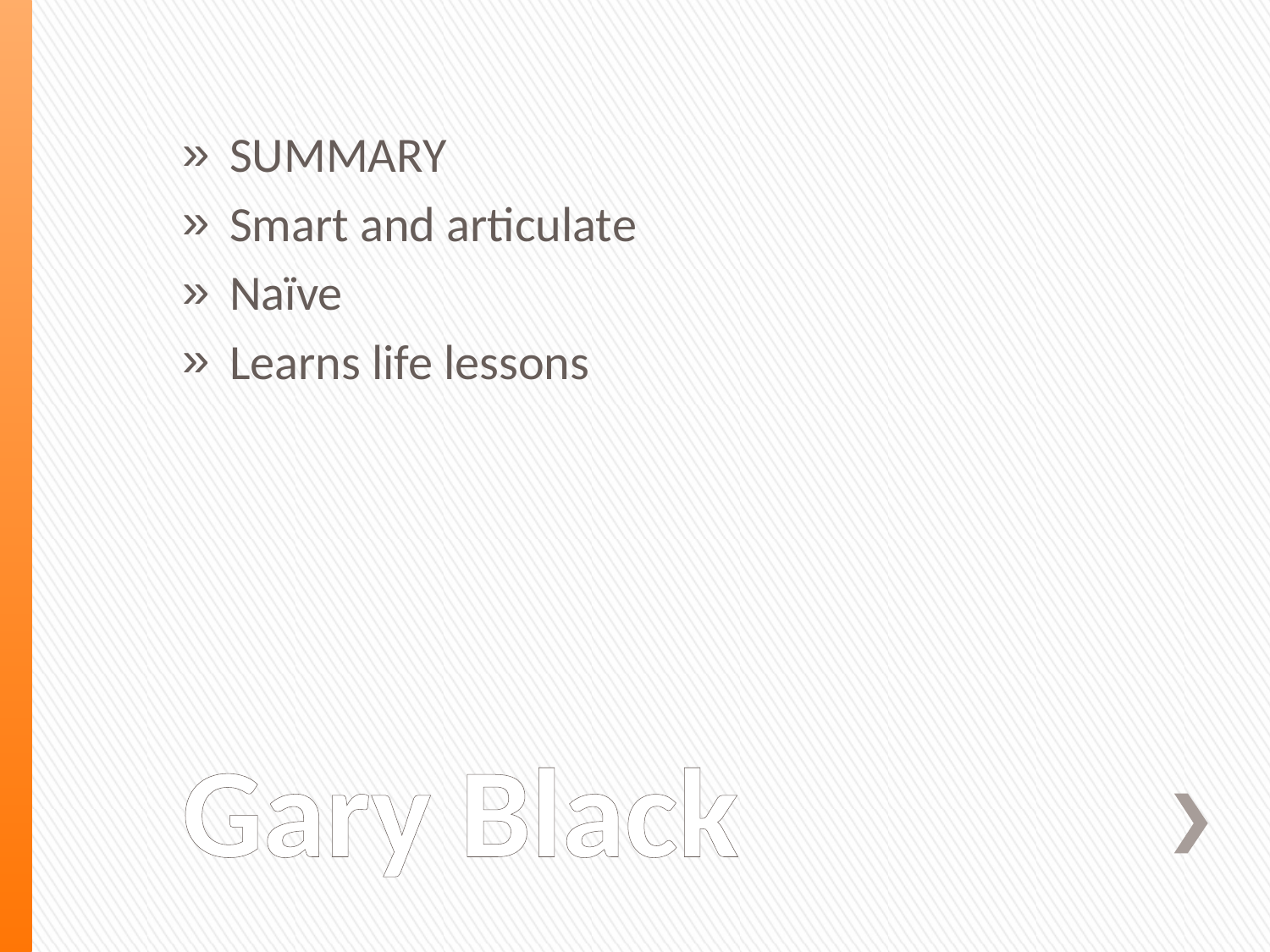

SUMMARY
Smart and articulate
Naïve
Learns life lessons
# Gary Black